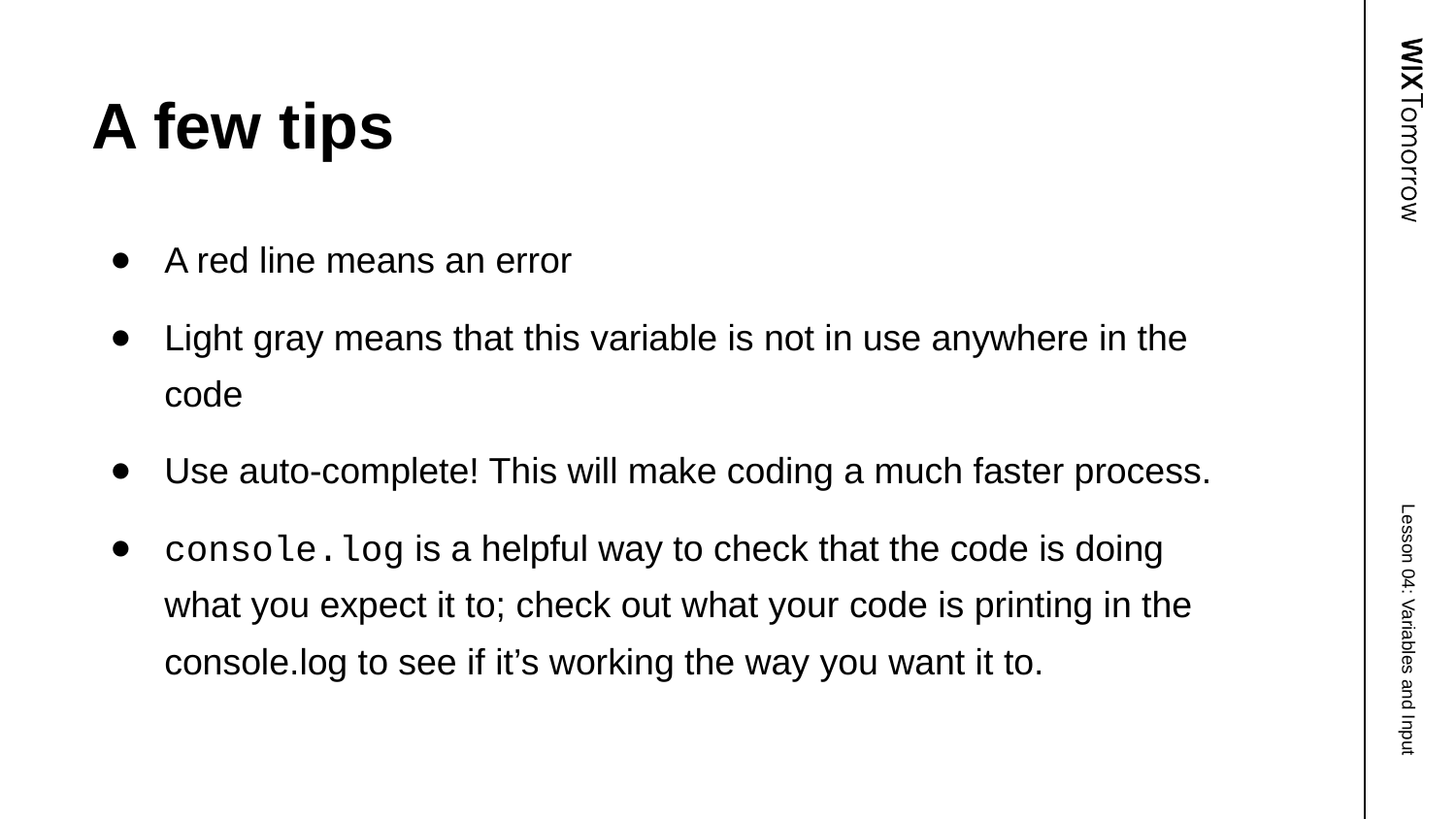

# A few tips
A red line means an error
Light gray means that this variable is not in use anywhere in the code
Use auto-complete! This will make coding a much faster process.
console.log is a helpful way to check that the code is doing what you expect it to; check out what your code is printing in the console.log to see if it’s working the way you want it to.